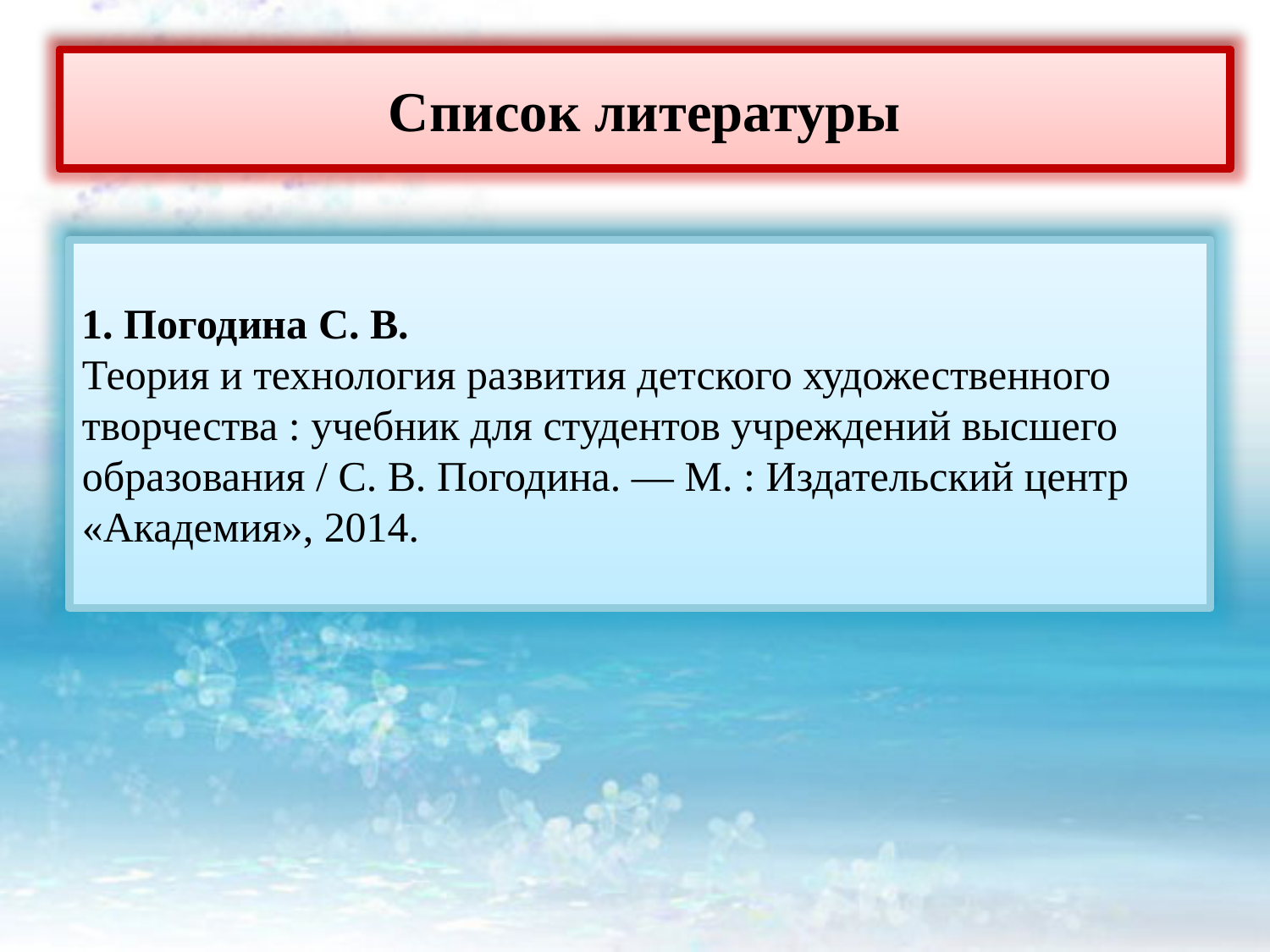

Список литературы

1. Погодина С. В.
Теория и технология развития детского художественного
творчества : учебник для студентов учреждений высшего образования / С. В. Погодина. — М. : Издательский центр «Академия», 2014.